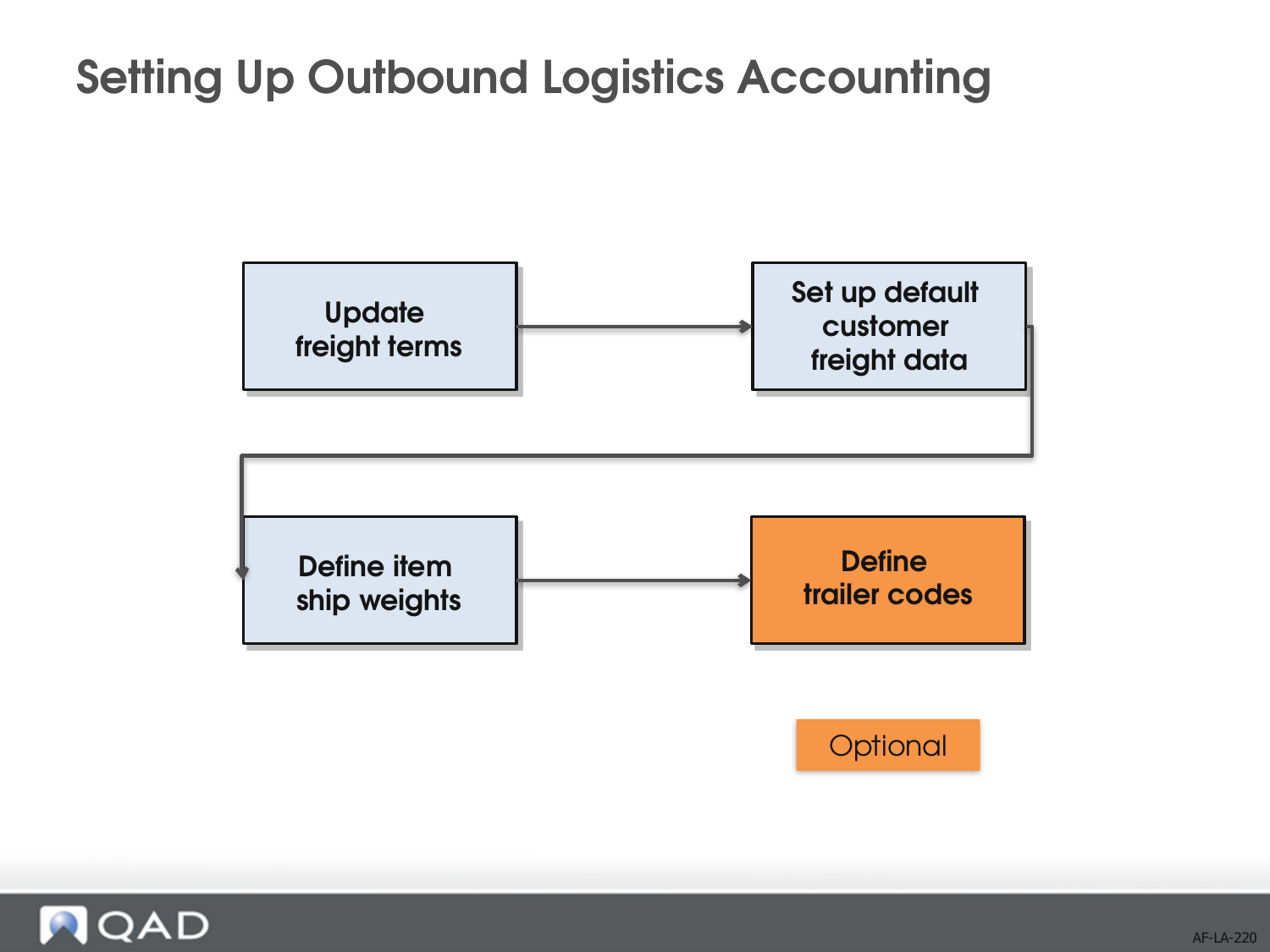

# Setting Up Outbound Logistics Accounting

Update
freight terms

Set up default
customer
freight data

Define item
ship weights

Define
trailer codes

Optional
AF-LA-220